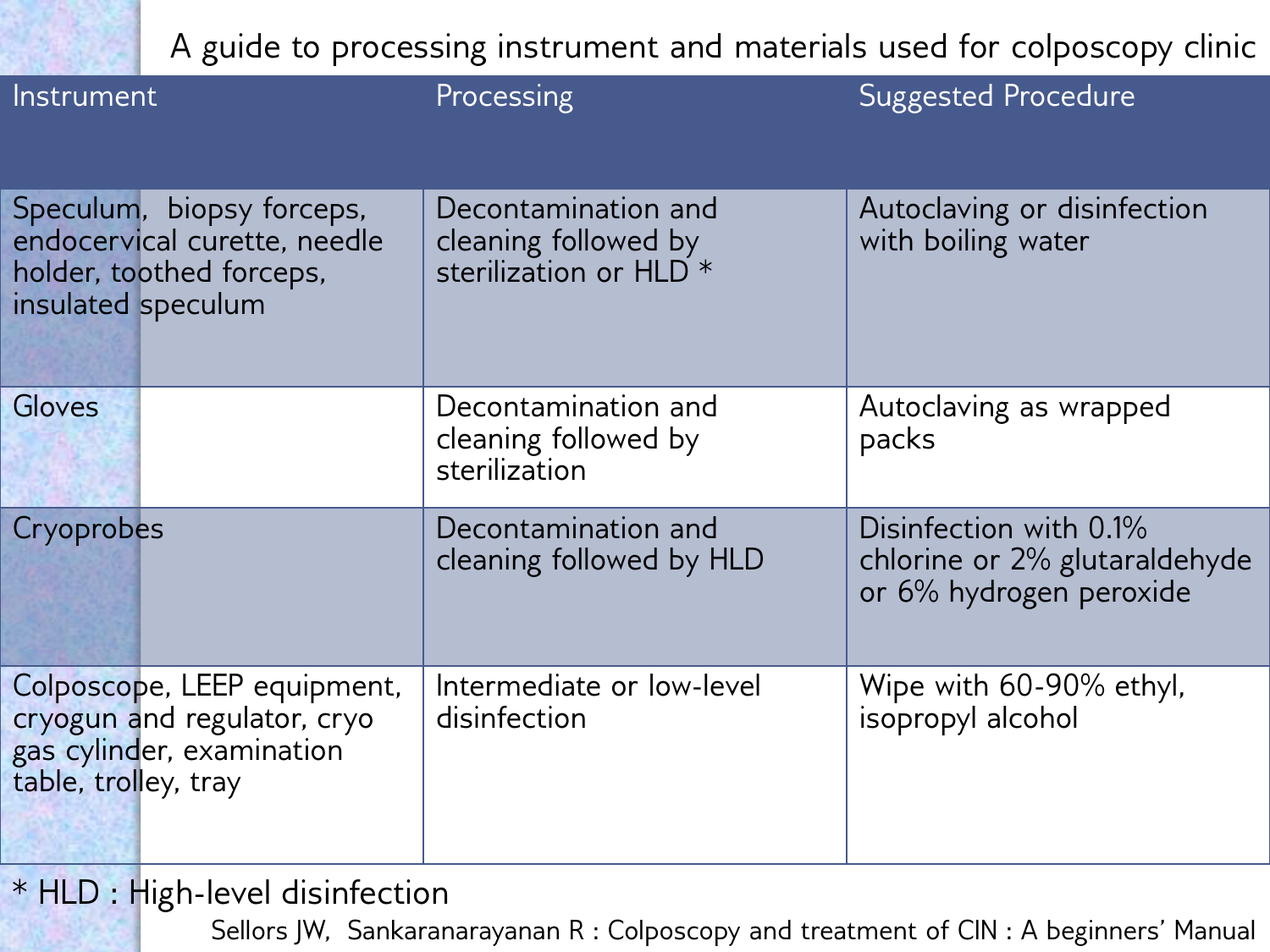

A guide to processing instrument and materials used for colposcopy clinic
| Instrument | Processing | Suggested Procedure |
| --- | --- | --- |
| Speculum, biopsy forceps, endocervical curette, needle holder, toothed forceps, insulated speculum | Decontamination and cleaning followed by sterilization or HLD \* | Autoclaving or disinfection with boiling water |
| Gloves | Decontamination and cleaning followed by sterilization | Autoclaving as wrapped packs |
| Cryoprobes | Decontamination and cleaning followed by HLD | Disinfection with 0.1% chlorine or 2% glutaraldehyde or 6% hydrogen peroxide |
| Colposcope, LEEP equipment, cryogun and regulator, cryo gas cylinder, examination table, trolley, tray | Intermediate or low-level disinfection | Wipe with 60-90% ethyl, isopropyl alcohol |
* HLD : High-level disinfection
Sellors JW,  Sankaranarayanan R : Colposcopy and treatment of CIN : A beginners’ Manual